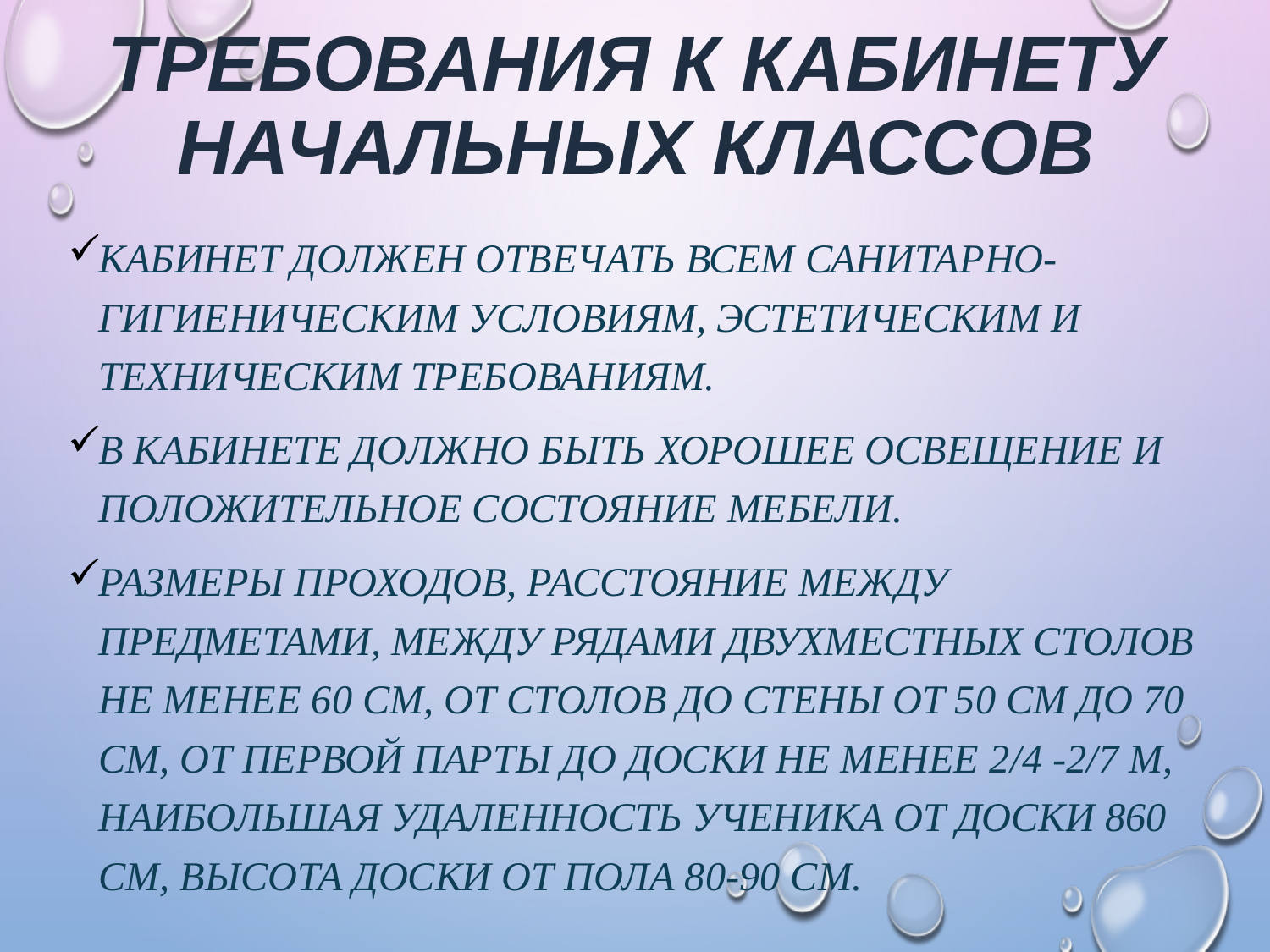

# Требования к кабинету начальных классов
Кабинет должен отвечать всем санитарно-гигиеническим условиям, эстетическим и техническим требованиям.
В кабинете должно быть хорошее освещение и положительное состояние мебели.
Размеры проходов, расстояние между предметами, между рядами двухместных столов не менее 60 см, от столов до стены от 50 см до 70 см, от первой парты до доски не менее 2/4 -2/7 м, наибольшая удаленность ученика от доски 860 см, высота доски от пола 80-90 см.